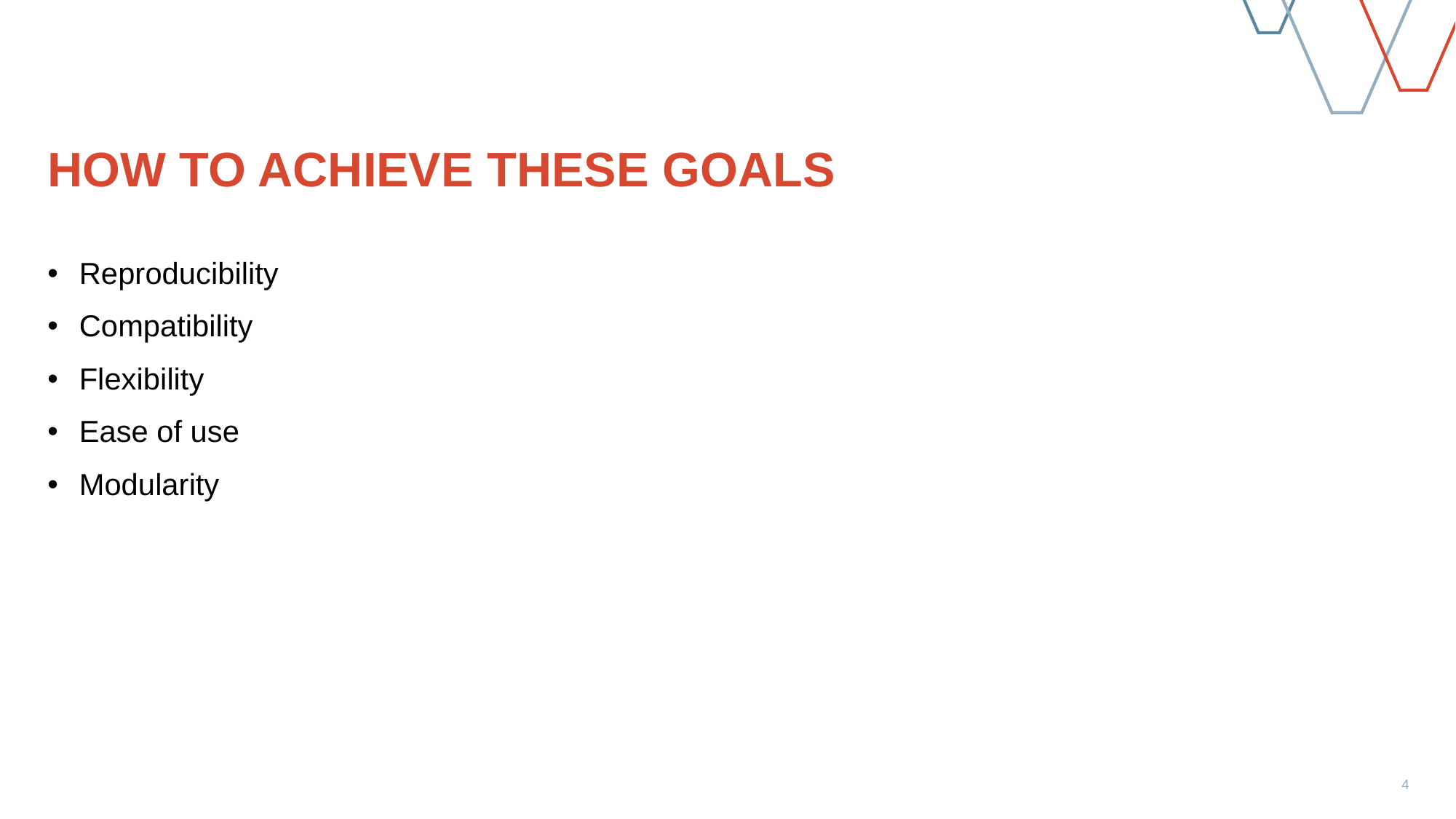

# How to achieve these goals
Reproducibility
Compatibility
Flexibility
Ease of use
Modularity
4